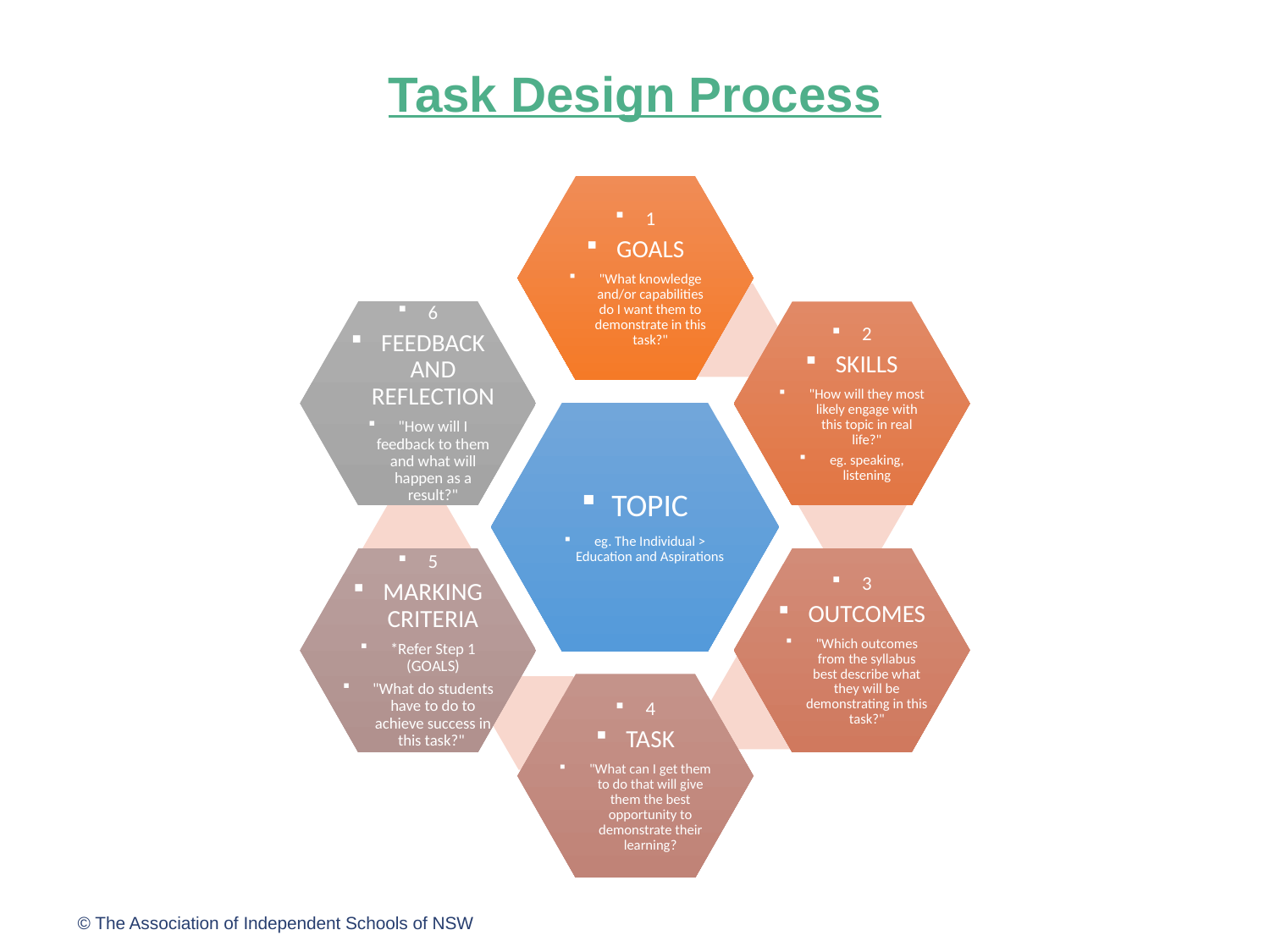

# Task Design Process
TOPIC
eg. The Individual > Education and Aspirations
1
GOALS
"What knowledge and/or capabilities do I want them to demonstrate in this task?"
2
SKILLS
"How will they most likely engage with this topic in real life?"
eg. speaking, listening
3
OUTCOMES
"Which outcomes from the syllabus best describe what they will be demonstrating in this task?"
4
TASK
"What can I get them to do that will give them the best opportunity to demonstrate their learning?
5
MARKING CRITERIA
*Refer Step 1 (GOALS)
"What do students have to do to achieve success in this task?"
6
FEEDBACK AND REFLECTION
"How will I feedback to them and what will happen as a result?"